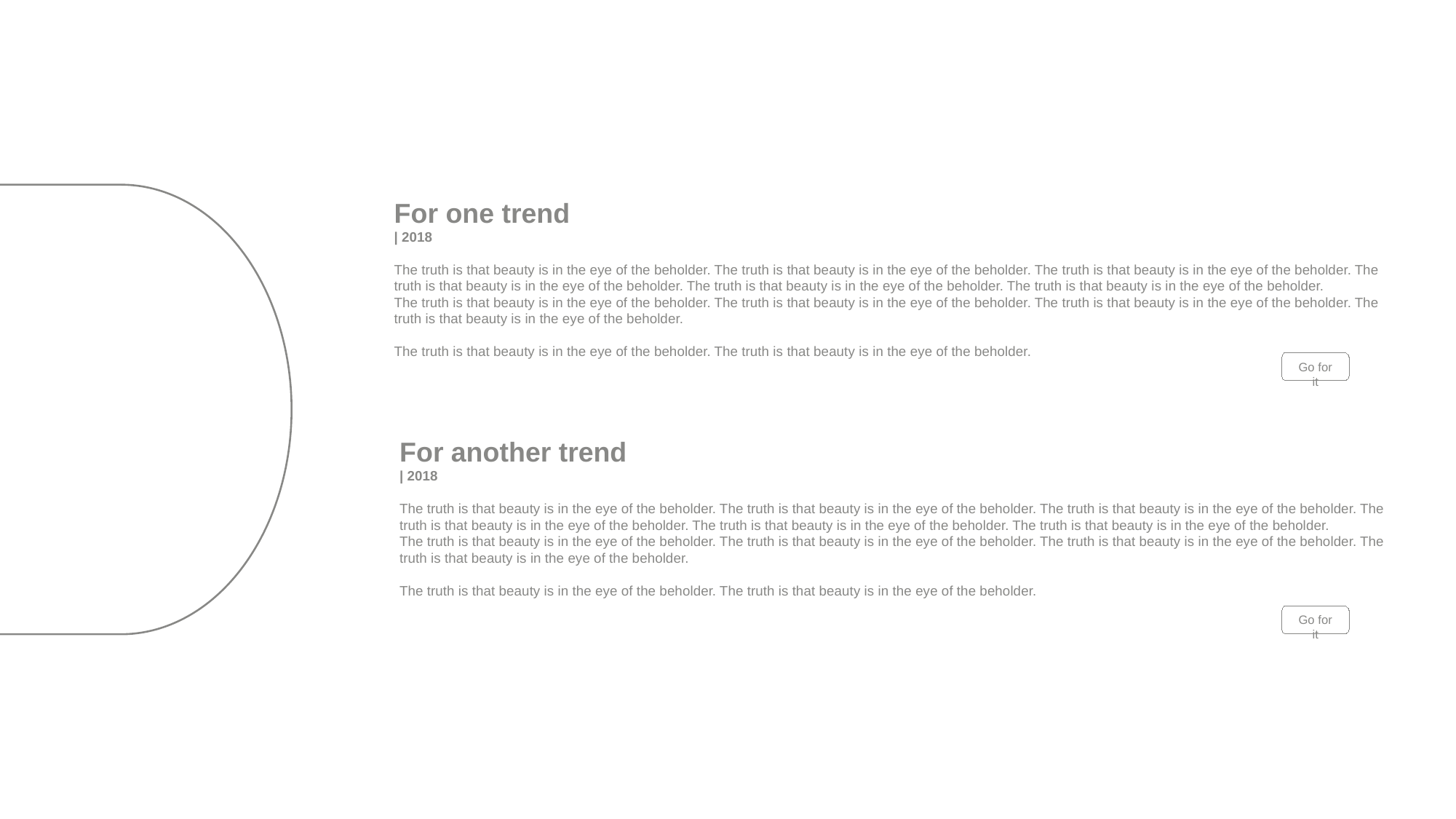

For one trend
| 2018

The truth is that beauty is in the eye of the beholder. The truth is that beauty is in the eye of the beholder. The truth is that beauty is in the eye of the beholder. The truth is that beauty is in the eye of the beholder. The truth is that beauty is in the eye of the beholder. The truth is that beauty is in the eye of the beholder.
The truth is that beauty is in the eye of the beholder. The truth is that beauty is in the eye of the beholder. The truth is that beauty is in the eye of the beholder. The truth is that beauty is in the eye of the beholder.

The truth is that beauty is in the eye of the beholder. The truth is that beauty is in the eye of the beholder.
Go for it
For another trend
| 2018

The truth is that beauty is in the eye of the beholder. The truth is that beauty is in the eye of the beholder. The truth is that beauty is in the eye of the beholder. The truth is that beauty is in the eye of the beholder. The truth is that beauty is in the eye of the beholder. The truth is that beauty is in the eye of the beholder.
The truth is that beauty is in the eye of the beholder. The truth is that beauty is in the eye of the beholder. The truth is that beauty is in the eye of the beholder. The truth is that beauty is in the eye of the beholder.

The truth is that beauty is in the eye of the beholder. The truth is that beauty is in the eye of the beholder.
Go for it